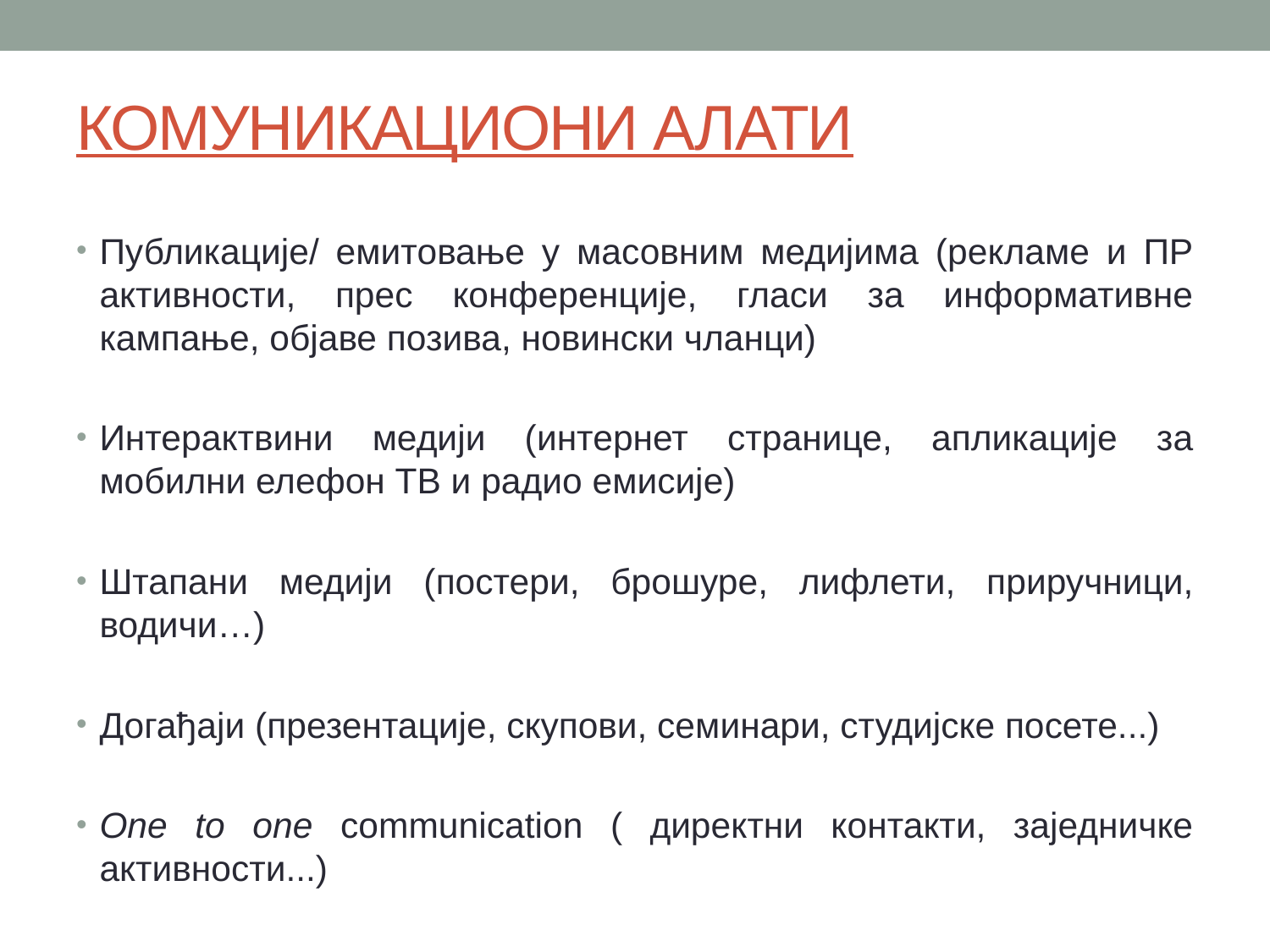

# КОМУНИКАЦИОНИ АЛАТИ
Публикације/ емитовање у масовним медијима (рекламе и ПР активности, прес конференције, гласи за информативне кампање, објаве позива, новински чланци)

Интерактвини медији (интернет странице, апликације за мобилни елефон ТВ и радио емисије)

Штапани медији (постери, брошуре, лифлети, приручници, водичи…)

Догађаји (презентације, скупови, семинари, студијске посете...)

One to one communication ( директни контакти, заједничке активности...)